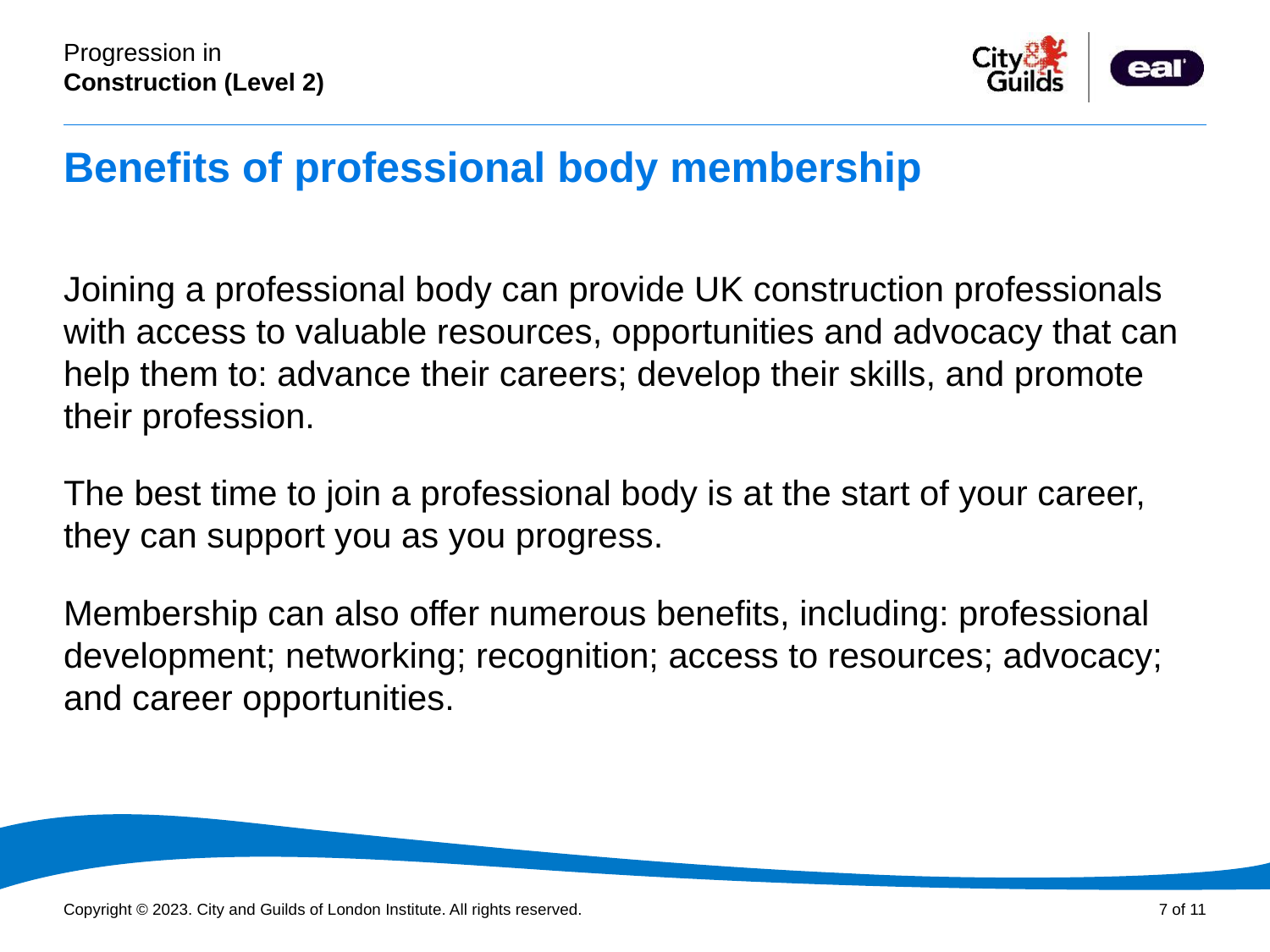

# Benefits of professional body membership
Joining a professional body can provide UK construction professionals with access to valuable resources, opportunities and advocacy that can help them to: advance their careers; develop their skills, and promote their profession.
The best time to join a professional body is at the start of your career, they can support you as you progress.
Membership can also offer numerous benefits, including: professional development; networking; recognition; access to resources; advocacy; and career opportunities.